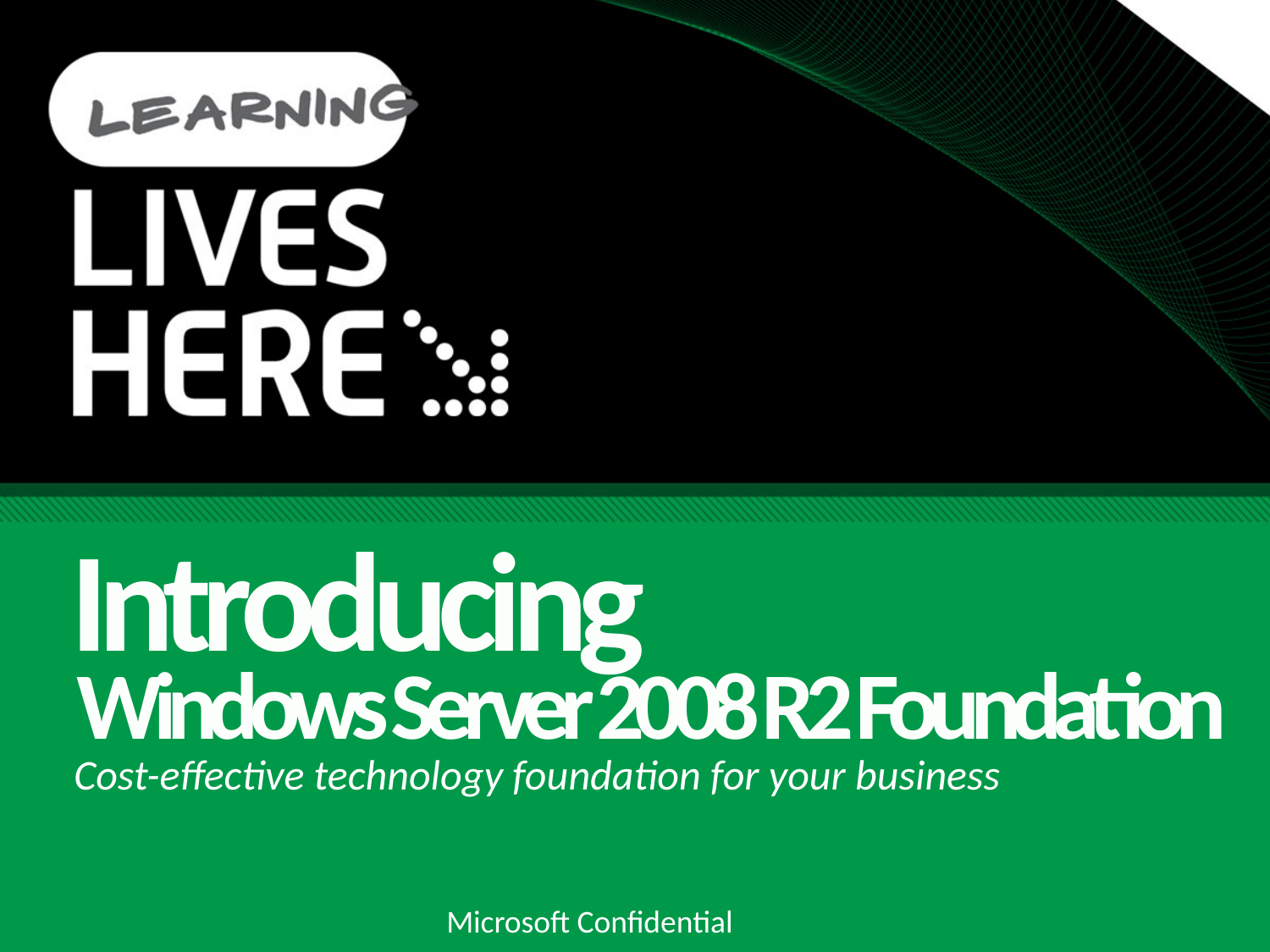

Introducing
# Windows Server 2008 R2 Foundation
Cost-effective technology foundation for your business
Microsoft Confidential